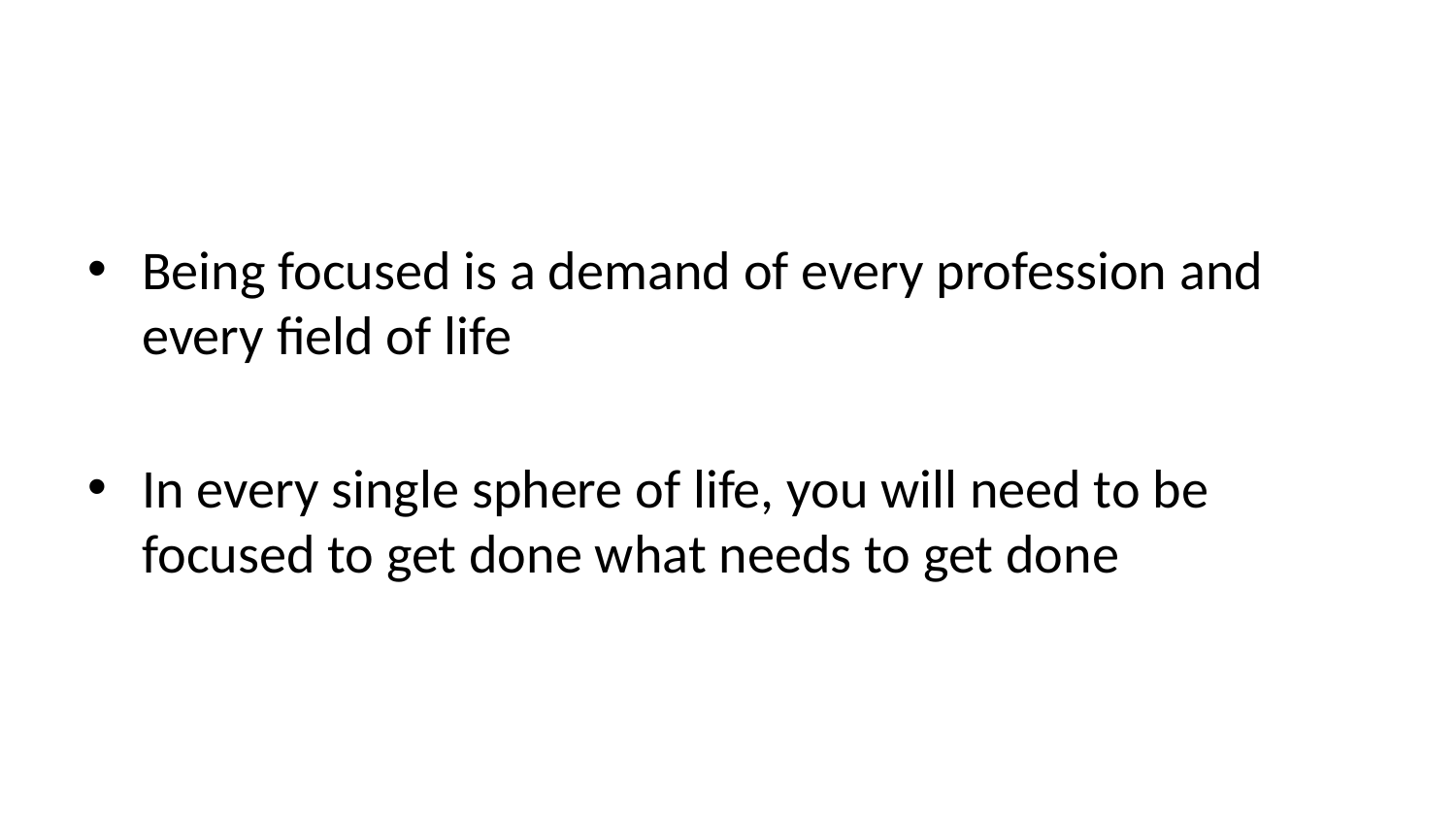

Being focused is a demand of every profession and every field of life

In every single sphere of life, you will need to be focused to get done what needs to get done